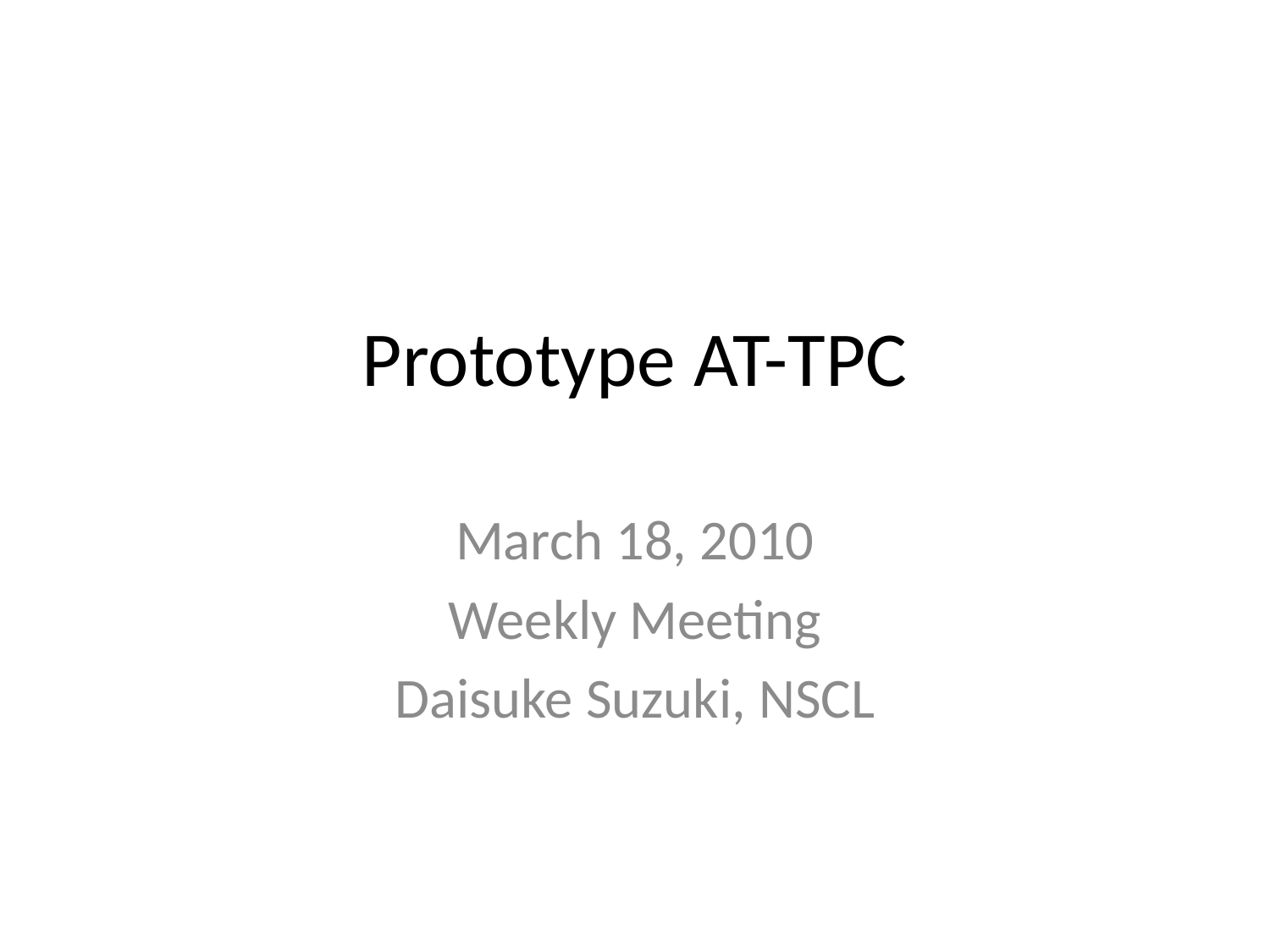

# Prototype AT-TPC
March 18, 2010
Weekly Meeting
Daisuke Suzuki, NSCL